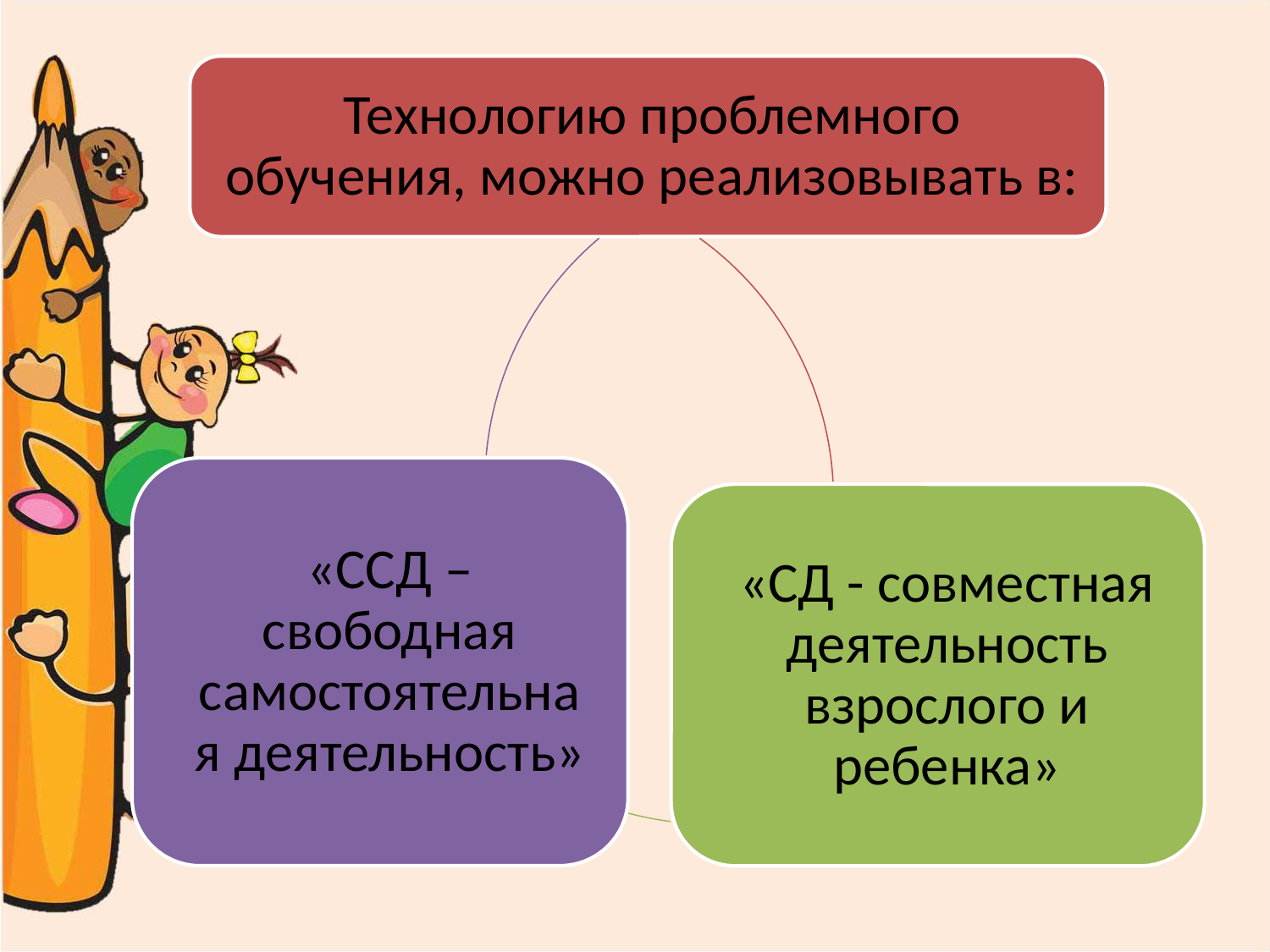

Технологию проблемного обучения, можно реализовывать в:
«СД - совместная деятельность взрослого и ребенка»
«ССД – свободная самостоятельная деятельность»